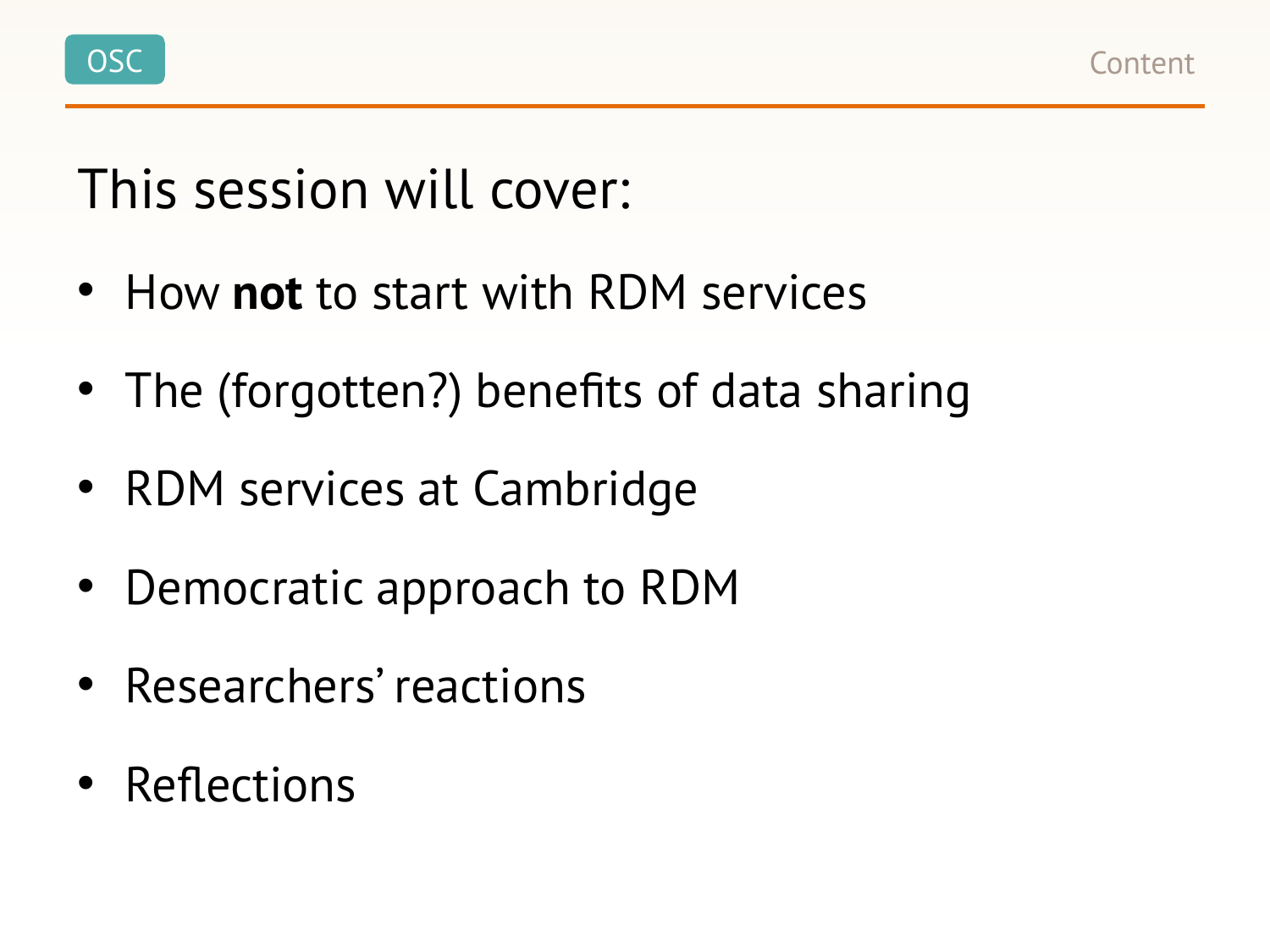

# Content
This session will cover:
How not to start with RDM services
The (forgotten?) benefits of data sharing
RDM services at Cambridge
Democratic approach to RDM
Researchers’ reactions
Reflections